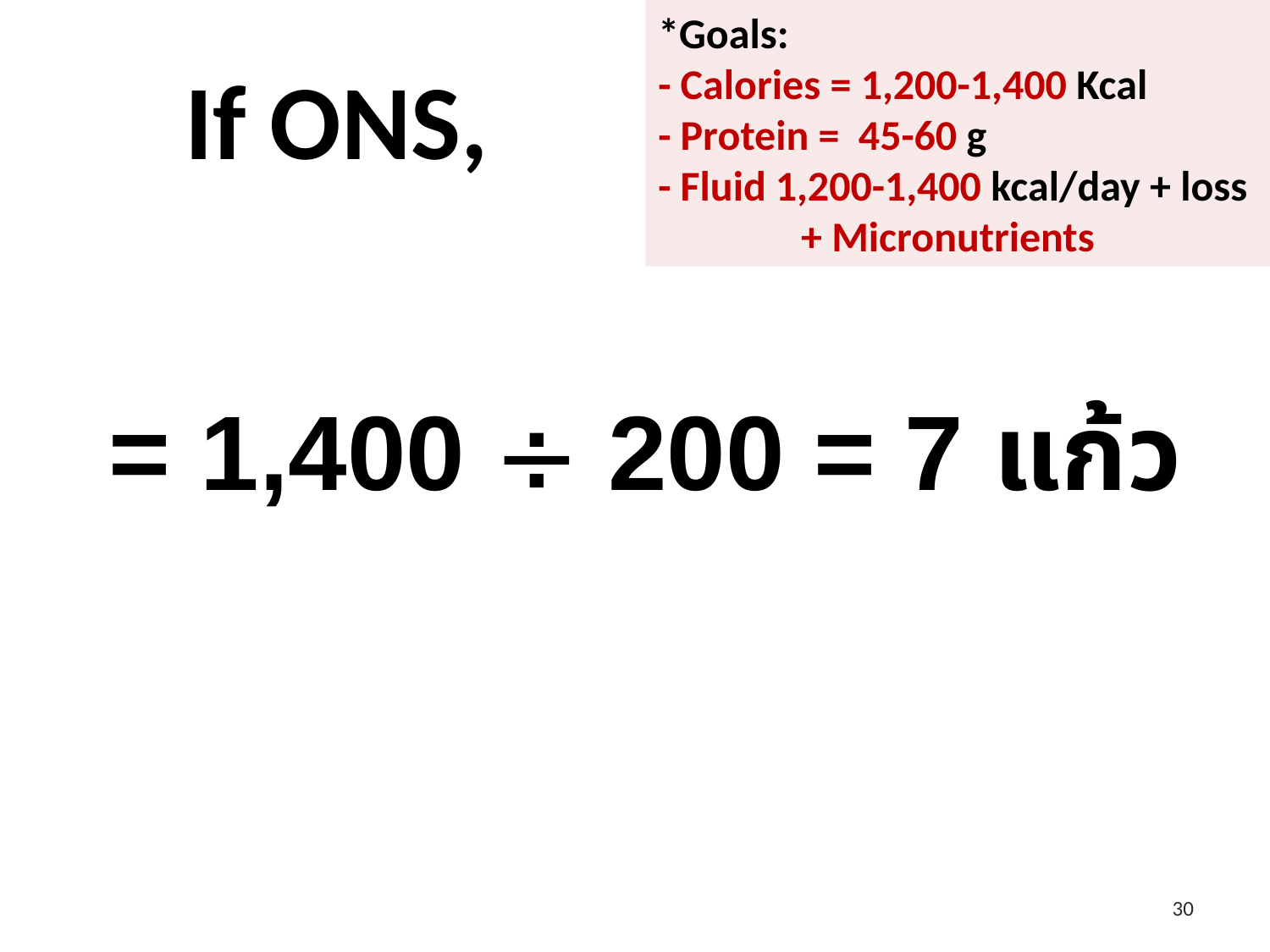

*Goals:
- Calories = 1,200-1,400 Kcal
- Protein =  45-60 g
- Fluid 1,200-1,400 kcal/day + loss
               + Micronutrients
# If ONS,
= 1,400 ÷ 200 = 7 แก้ว
30